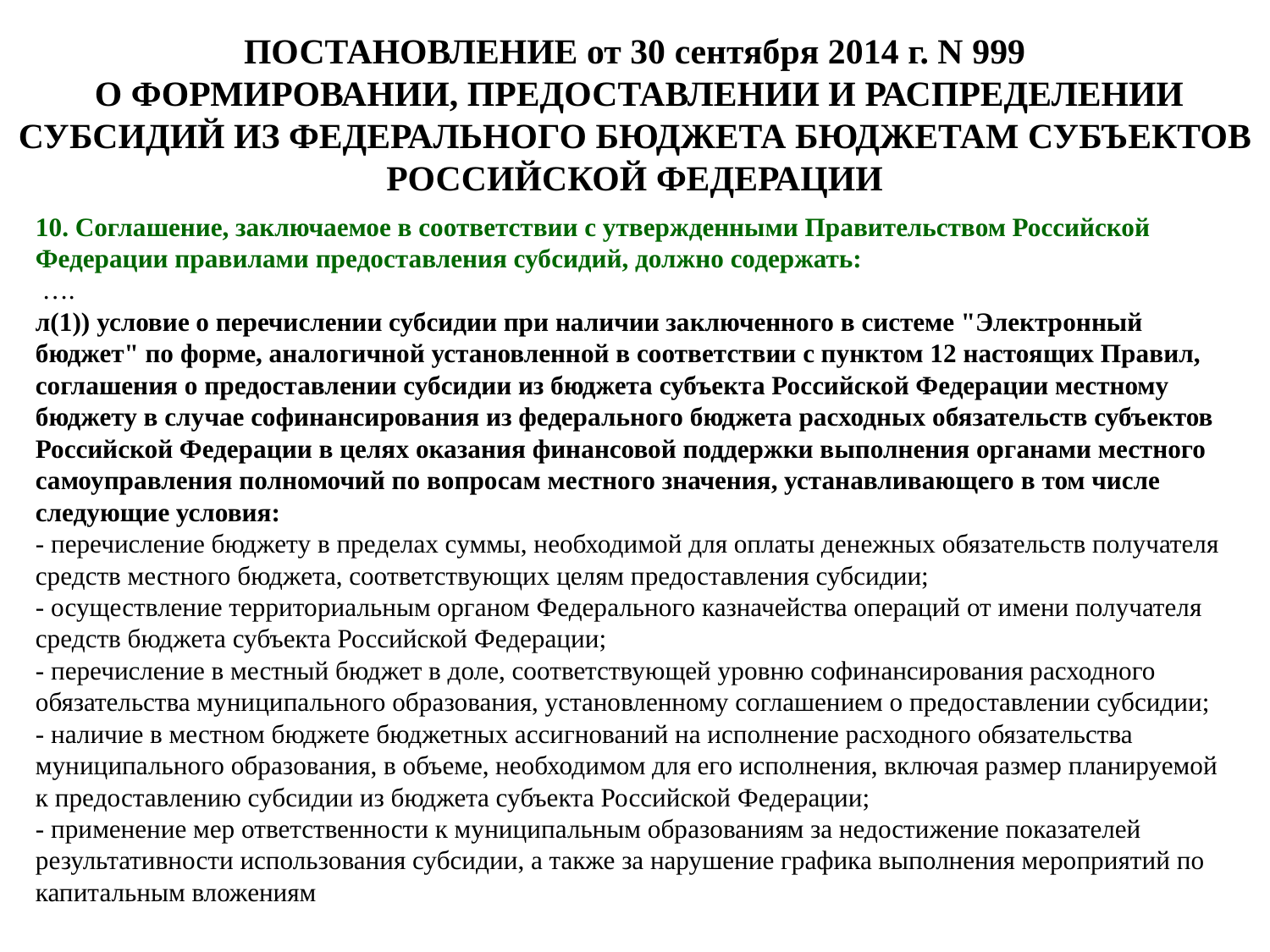

ПОСТАНОВЛЕНИЕ от 30 сентября 2014 г. N 999
 О ФОРМИРОВАНИИ, ПРЕДОСТАВЛЕНИИ И РАСПРЕДЕЛЕНИИ
СУБСИДИЙ ИЗ ФЕДЕРАЛЬНОГО БЮДЖЕТА БЮДЖЕТАМ СУБЪЕКТОВ
РОССИЙСКОЙ ФЕДЕРАЦИИ
10. Соглашение, заключаемое в соответствии с утвержденными Правительством Российской Федерации правилами предоставления субсидий, должно содержать:
 ….
л(1)) условие о перечислении субсидии при наличии заключенного в системе "Электронный бюджет" по форме, аналогичной установленной в соответствии с пунктом 12 настоящих Правил, соглашения о предоставлении субсидии из бюджета субъекта Российской Федерации местному бюджету в случае софинансирования из федерального бюджета расходных обязательств субъектов Российской Федерации в целях оказания финансовой поддержки выполнения органами местного самоуправления полномочий по вопросам местного значения, устанавливающего в том числе следующие условия:
- перечисление бюджету в пределах суммы, необходимой для оплаты денежных обязательств получателя средств местного бюджета, соответствующих целям предоставления субсидии;
- осуществление территориальным органом Федерального казначейства операций от имени получателя средств бюджета субъекта Российской Федерации;
- перечисление в местный бюджет в доле, соответствующей уровню софинансирования расходного обязательства муниципального образования, установленному соглашением о предоставлении субсидии;
- наличие в местном бюджете бюджетных ассигнований на исполнение расходного обязательства муниципального образования, в объеме, необходимом для его исполнения, включая размер планируемой к предоставлению субсидии из бюджета субъекта Российской Федерации;
- применение мер ответственности к муниципальным образованиям за недостижение показателей результативности использования субсидии, а также за нарушение графика выполнения мероприятий по капитальным вложениям